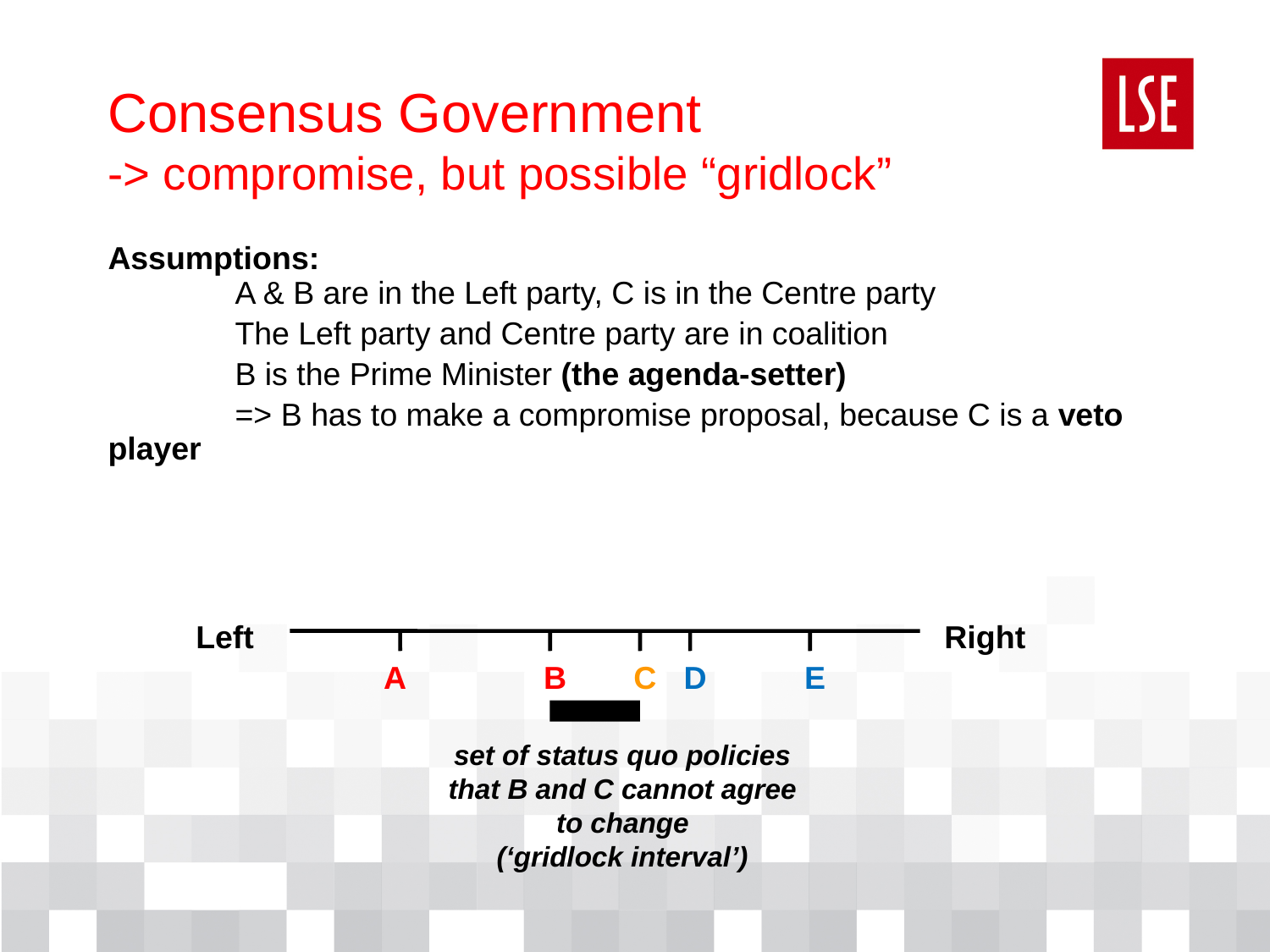

# Consensus Government -> compromise, but possible “gridlock”
Assumptions:
	A & B are in the Left party, C is in the Centre party
	The Left party and Centre party are in coalition
	B is the Prime Minister (the agenda-setter)
	=> B has to make a compromise proposal, because C is a veto player
Left
Right

A
B
C
D
E

set of status quo policies that B and C cannot agree to change
(‘gridlock interval’)